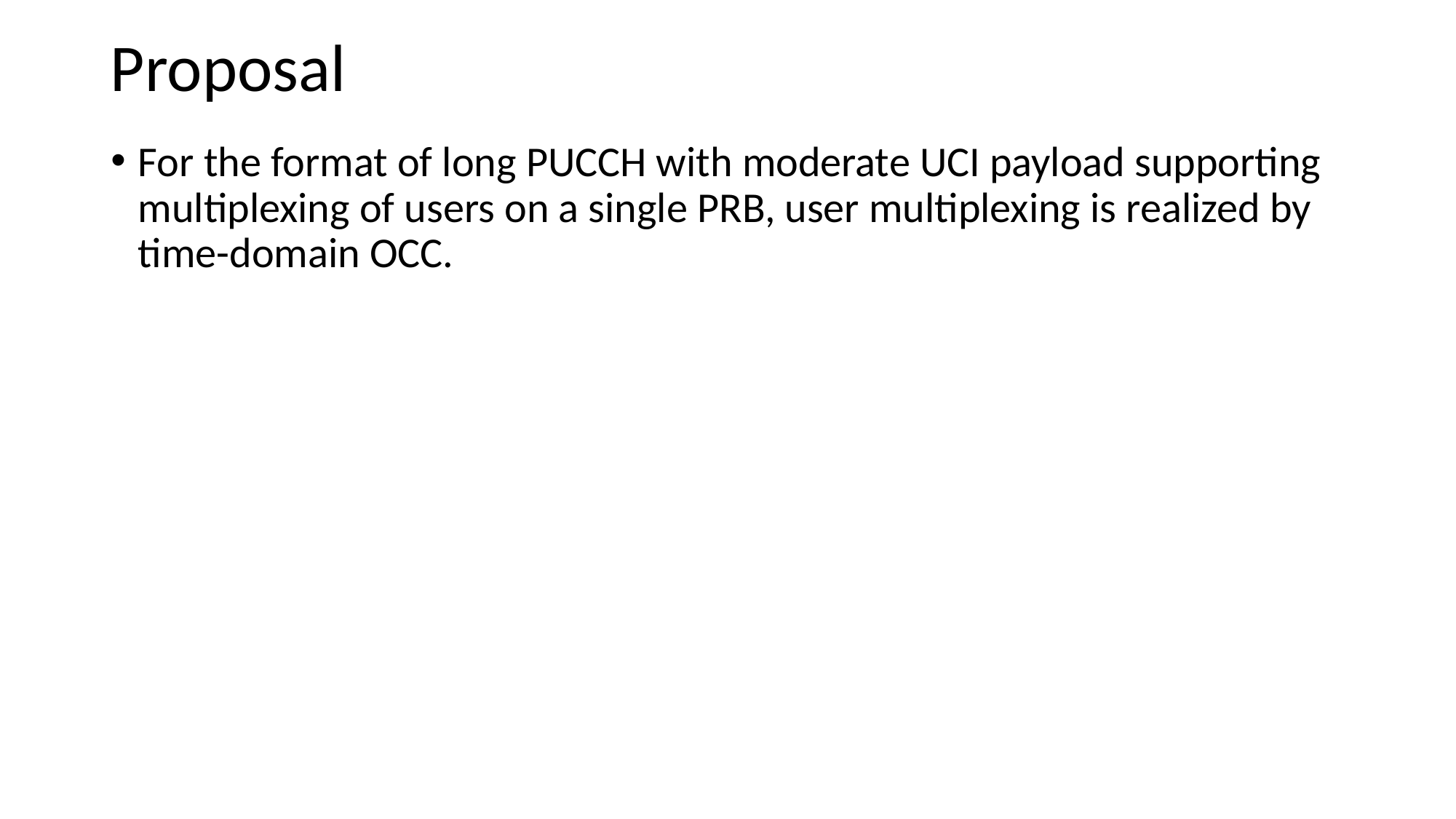

Proposal
For the format of long PUCCH with moderate UCI payload supporting multiplexing of users on a single PRB, user multiplexing is realized by time-domain OCC.